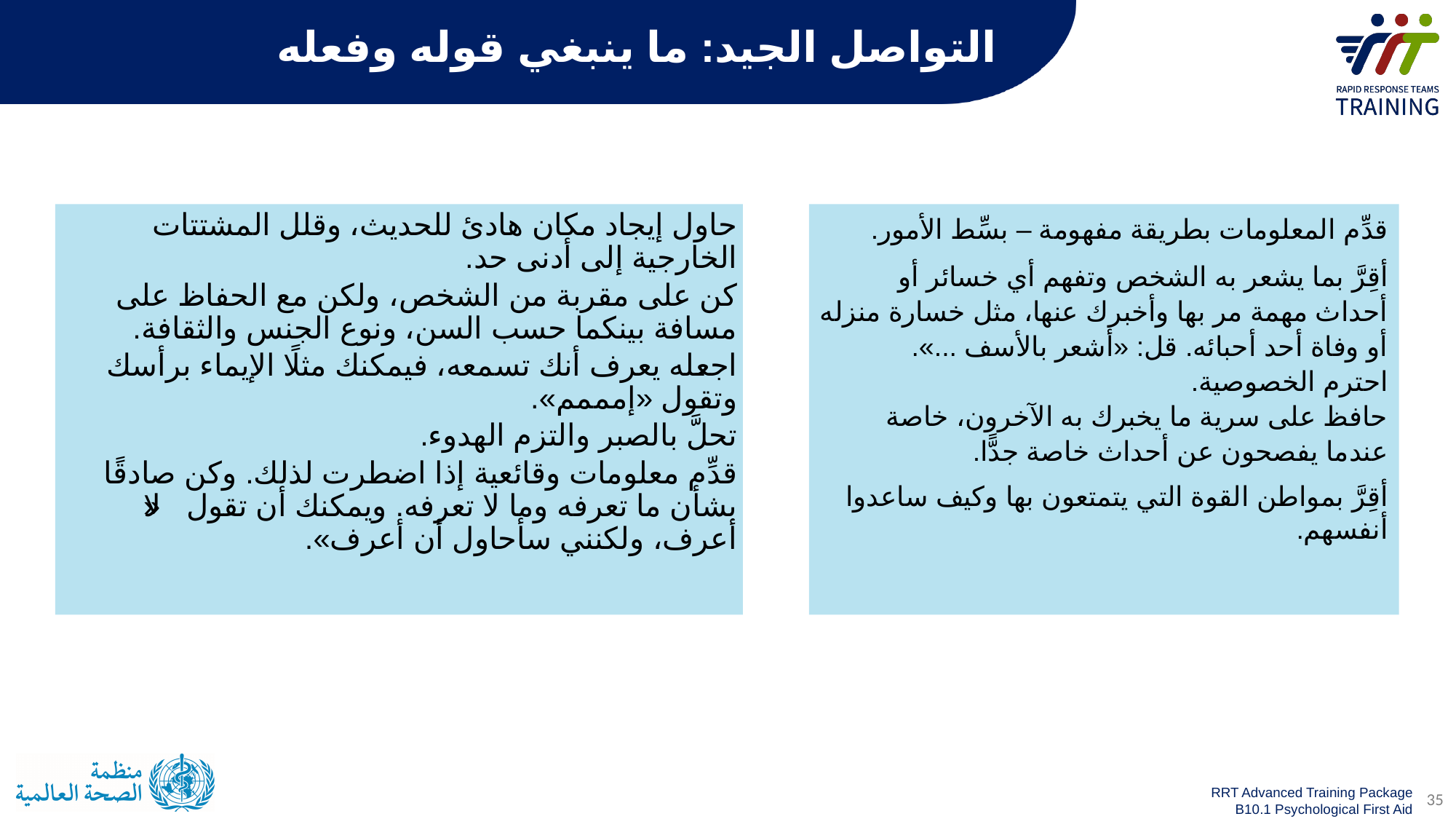

التواصل الجيد: ما ينبغي قوله وفعله
حاول إيجاد مكان هادئ للحديث، وقلل المشتتات الخارجية إلى أدنى حد.
كن على مقربة من الشخص، ولكن مع الحفاظ على مسافة بينكما حسب السن، ونوع الجنس والثقافة.
اجعله يعرف أنك تسمعه، فيمكنك مثلًا الإيماء برأسك وتقول «إمممم».
تحلَّ بالصبر والتزم الهدوء.
قدِّم معلومات وقائعية إذا اضطرت لذلك. وكن صادقًا بشأن ما تعرفه وما لا تعرفه. ويمكنك أن تقول «لا أعرف، ولكنني سأحاول أن أعرف».

قدِّم المعلومات بطريقة مفهومة – بسِّط الأمور.
أقِرَّ بما يشعر به الشخص وتفهم أي خسائر أو أحداث مهمة مر بها وأخبرك عنها، مثل خسارة منزله أو وفاة أحد أحبائه. قل: «أشعر بالأسف ...».
احترم الخصوصية.
حافظ على سرية ما يخبرك به الآخرون، خاصة عندما يفصحون عن أحداث خاصة جدًّا.
أقِرَّ بمواطن القوة التي يتمتعون بها وكيف ساعدوا أنفسهم.